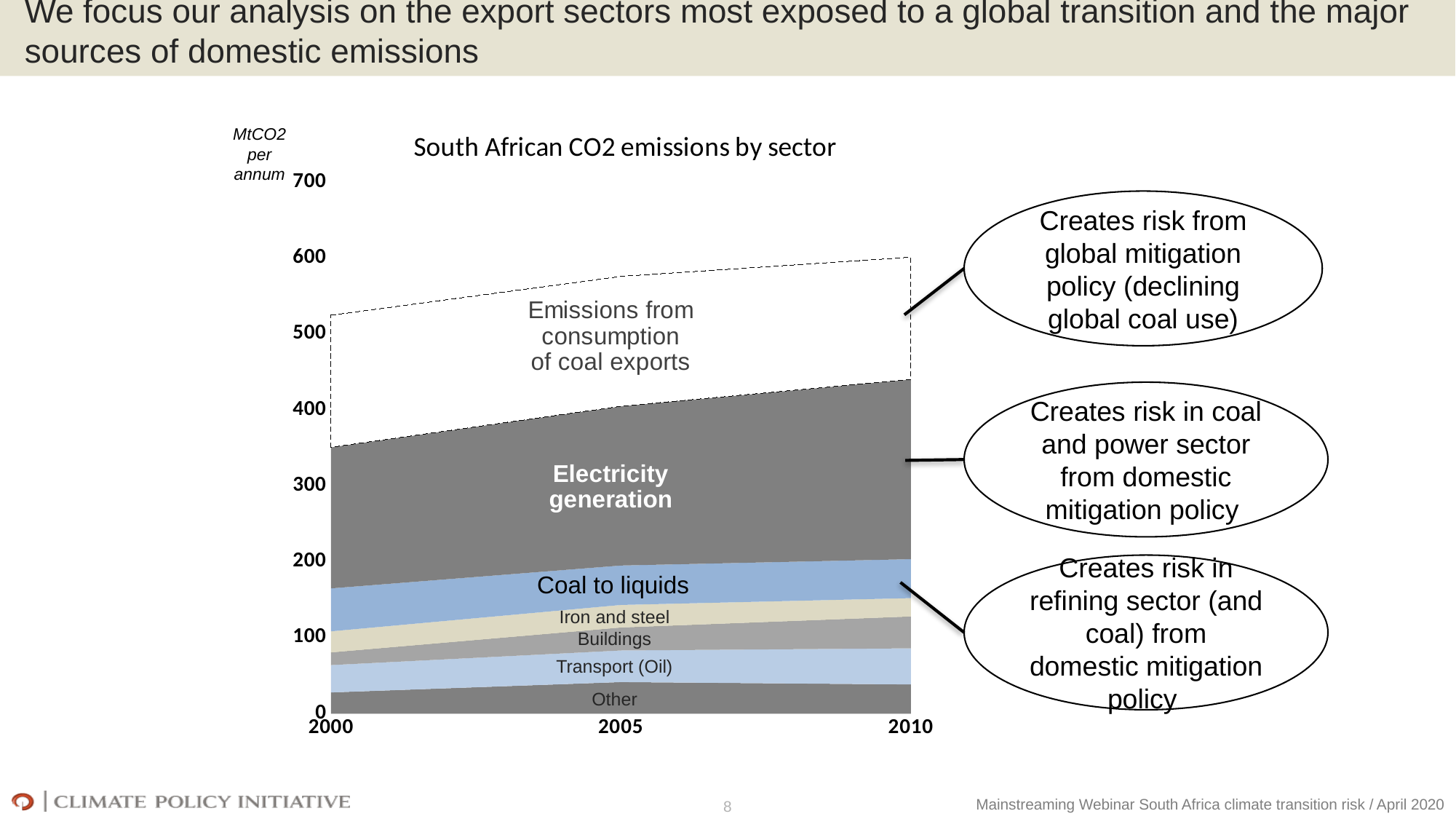

We focus our analysis on the export sectors most exposed to a global transition and the major sources of domestic emissions
MtCO2 per annum

### Chart: South African CO2 emissions by sector

| Category | Other | Transport | Buildings |  | Iron and steel production | CTL | Electricity generation | Emissions from combustion of exported coal (not included) |
|---|---|---|---|---|---|---|---|---|
| 2000 | 27.8 | 36.016 | 16.657 | None | 27.754 | 56.6 | 185.9 | 174.0 |
| 2005 | 41.4 | 41.628 | 30.25 | None | 29.751 | 51.9 | 209.9 | 171.0 |
| 2010 | 38.3 | 47.607 | 41.954 | None | 24.147 | 51.3 | 236.8 | 161.0 |
Coal to liquids
Iron and steel
Buildings
Transport (Oil)
Other
Creates risk from global mitigation policy (declining global coal use)
Creates risk in coal and power sector from domestic mitigation policy
Creates risk in refining sector (and coal) from domestic mitigation policy
8